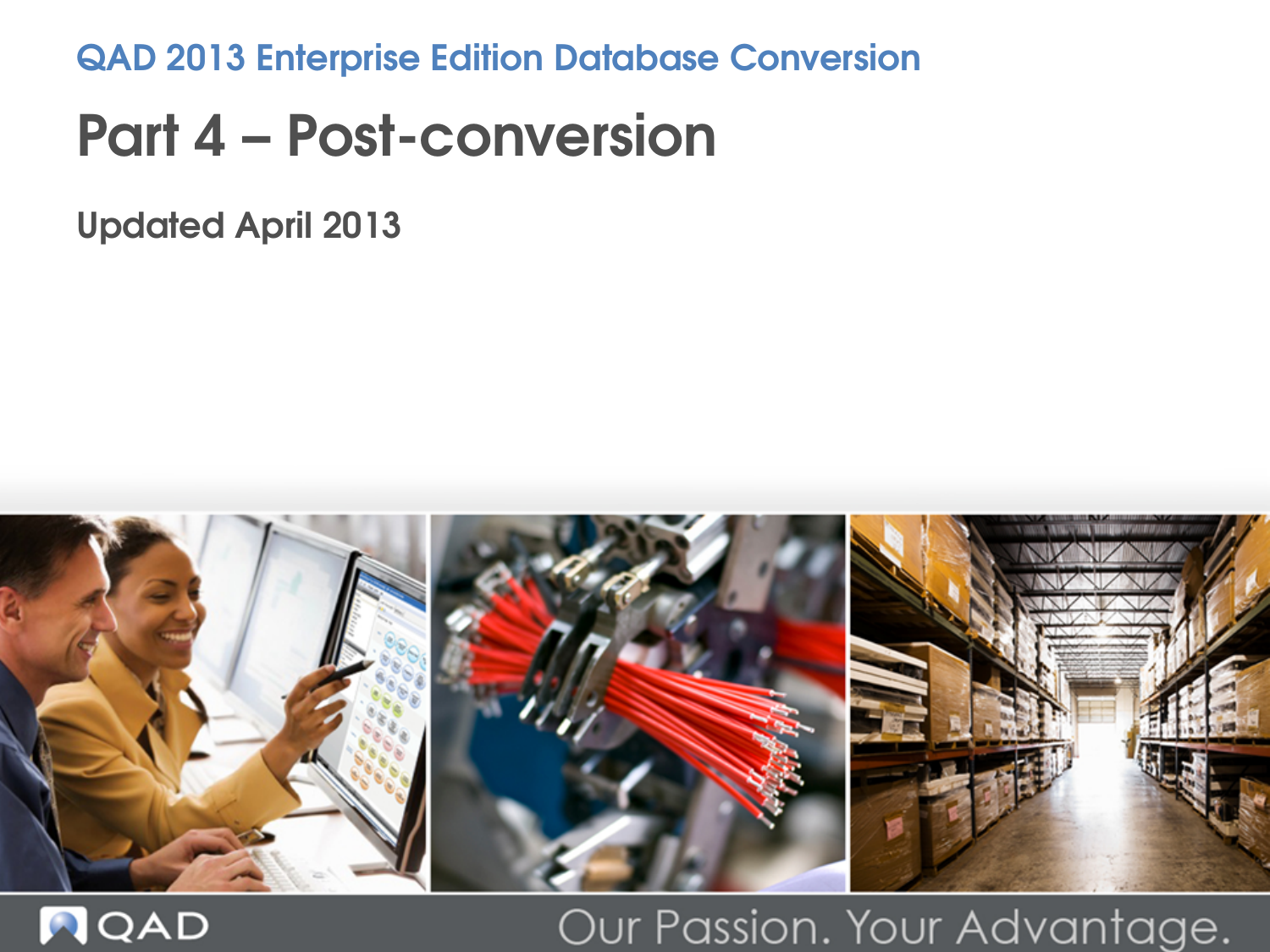

QAD 2013 Enterprise Edition Database Conversion
# Part 4 – Post-conversion
Updated April 2013